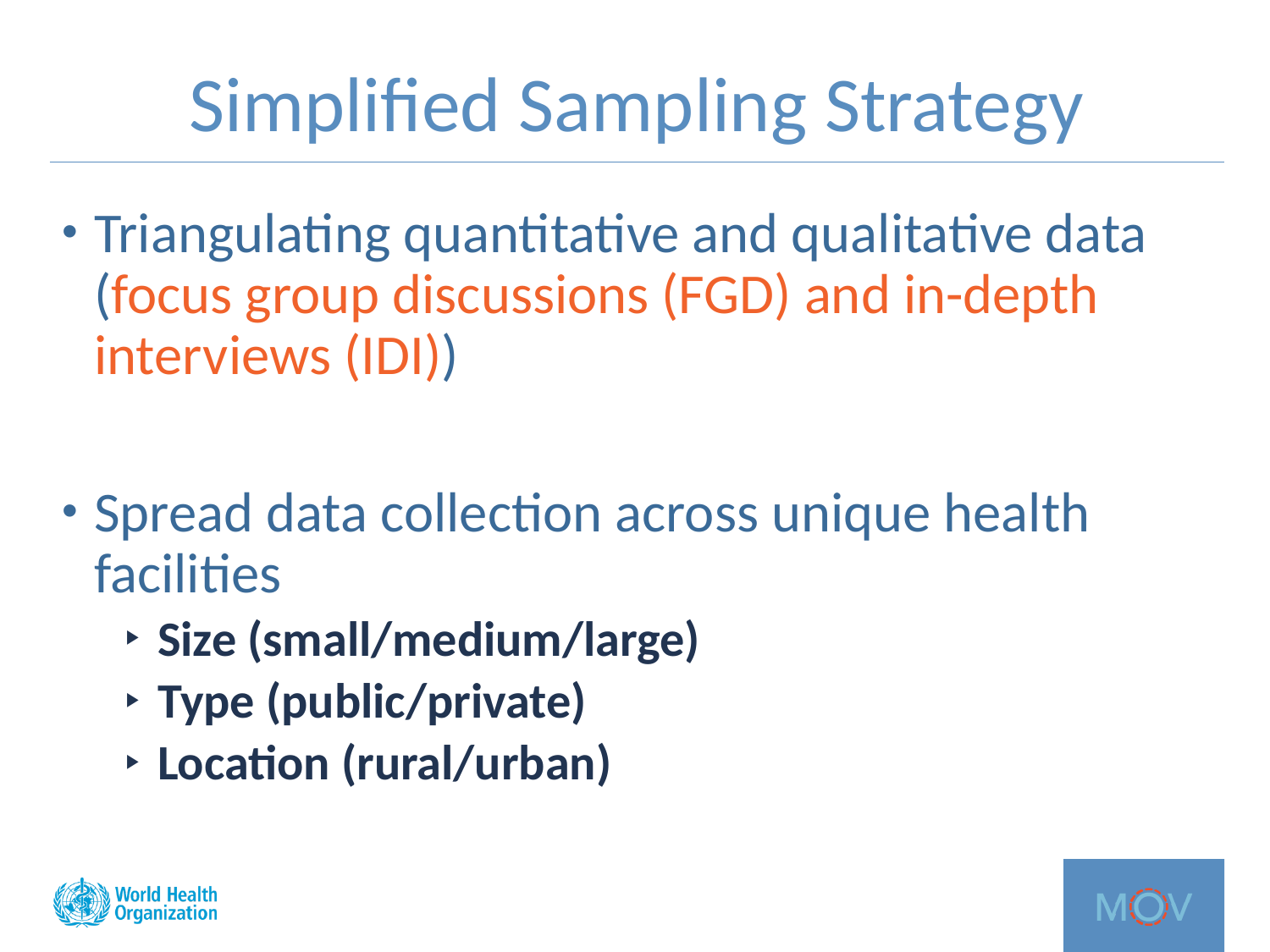

# Simplified Sampling Strategy
Triangulating quantitative and qualitative data (focus group discussions (FGD) and in-depth interviews (IDI))

Spread data collection across unique health facilities
Size (small/medium/large)
Type (public/private)
Location (rural/urban)